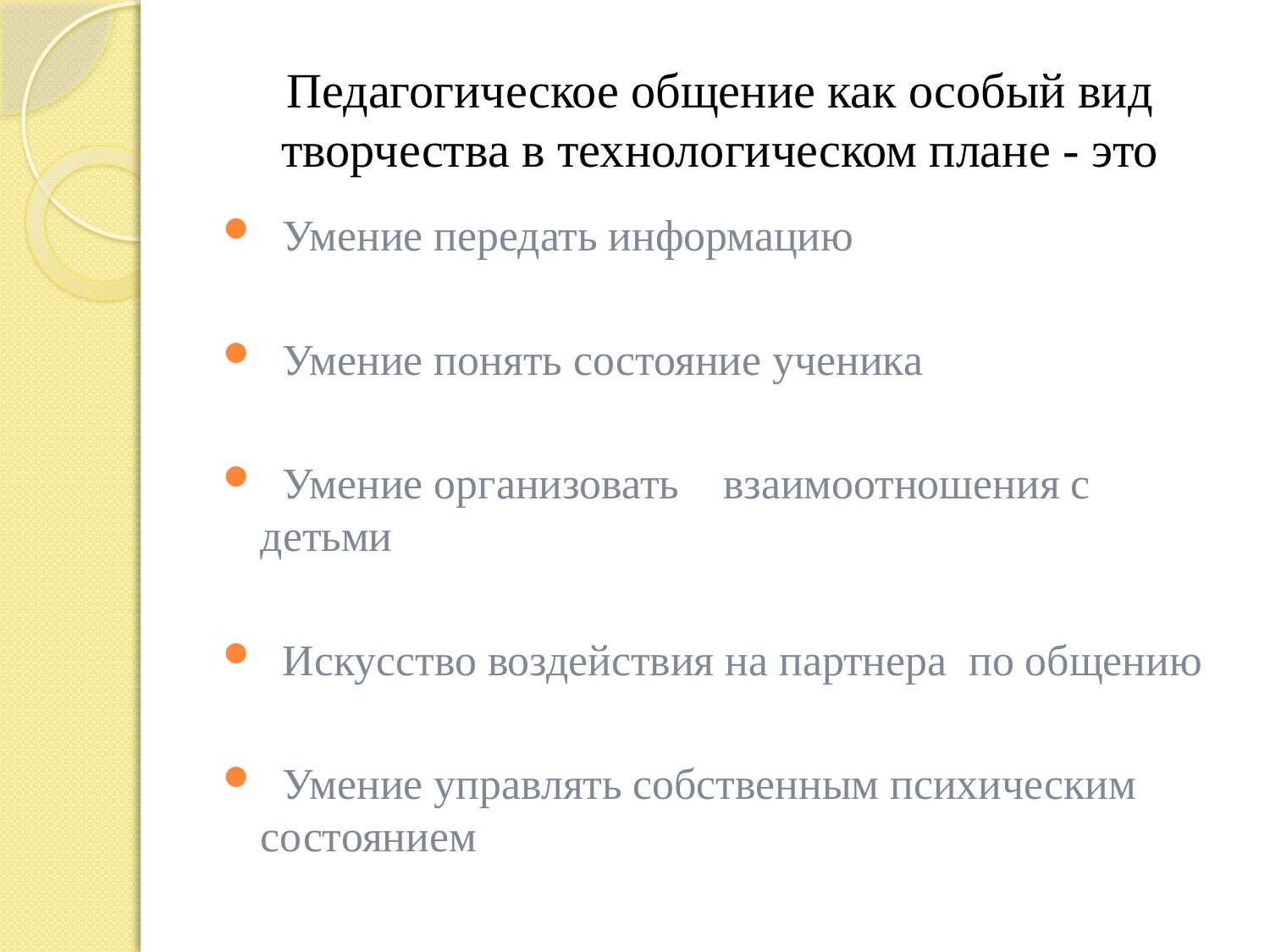

# Педагогическое общение как особый вид творчества в технологическом плане - это
  Умение передать информацию

  Умение понять состояние ученика

  Умение организовать    взаимоотношения с детьми

  Искусство воздействия на партнера  по общению

  Умение управлять собственным психическим состоянием